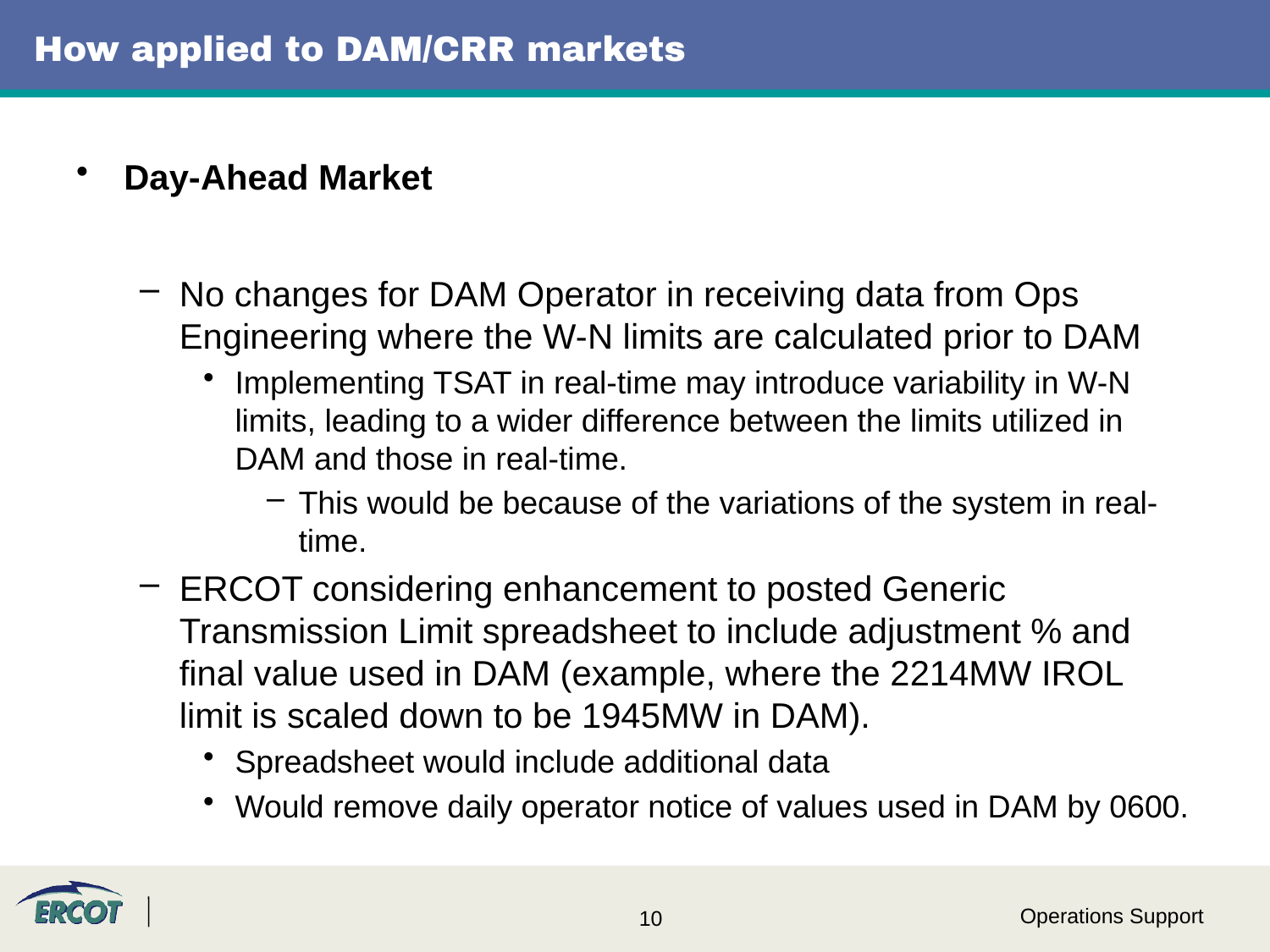

# How applied to DAM/CRR markets
Day-Ahead Market

No changes for DAM Operator in receiving data from Ops Engineering where the W-N limits are calculated prior to DAM
Implementing TSAT in real-time may introduce variability in W-N limits, leading to a wider difference between the limits utilized in DAM and those in real-time.
This would be because of the variations of the system in real-time.
ERCOT considering enhancement to posted Generic Transmission Limit spreadsheet to include adjustment % and final value used in DAM (example, where the 2214MW IROL limit is scaled down to be 1945MW in DAM).
Spreadsheet would include additional data
Would remove daily operator notice of values used in DAM by 0600.
Operations Support